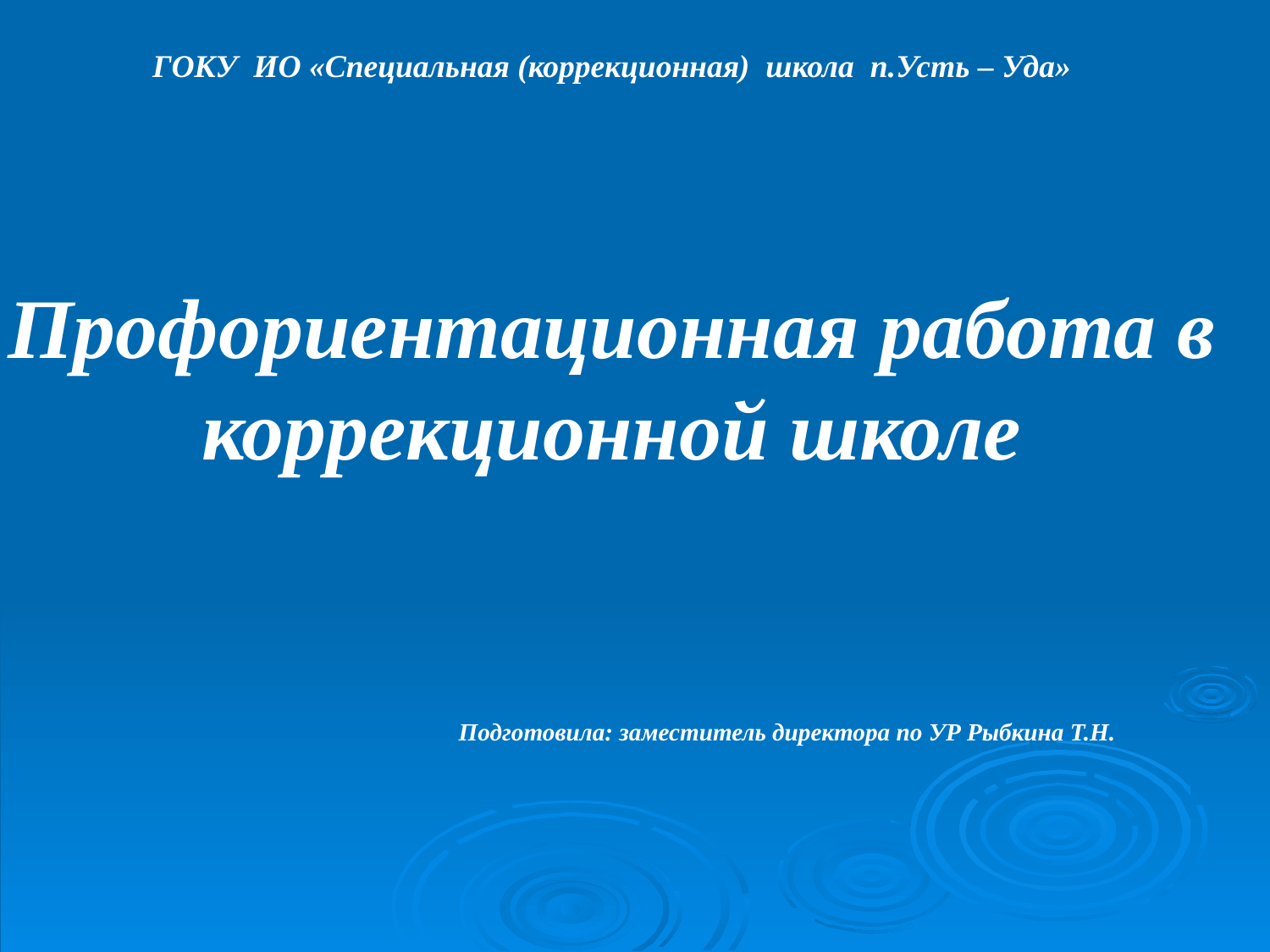

# ГОКУ  ИО «Специальная (коррекционная)  школа  п.Усть – Уда» Профориентационная работа в коррекционной школе Подготовила: заместитель директора по УР Рыбкина Т.Н.